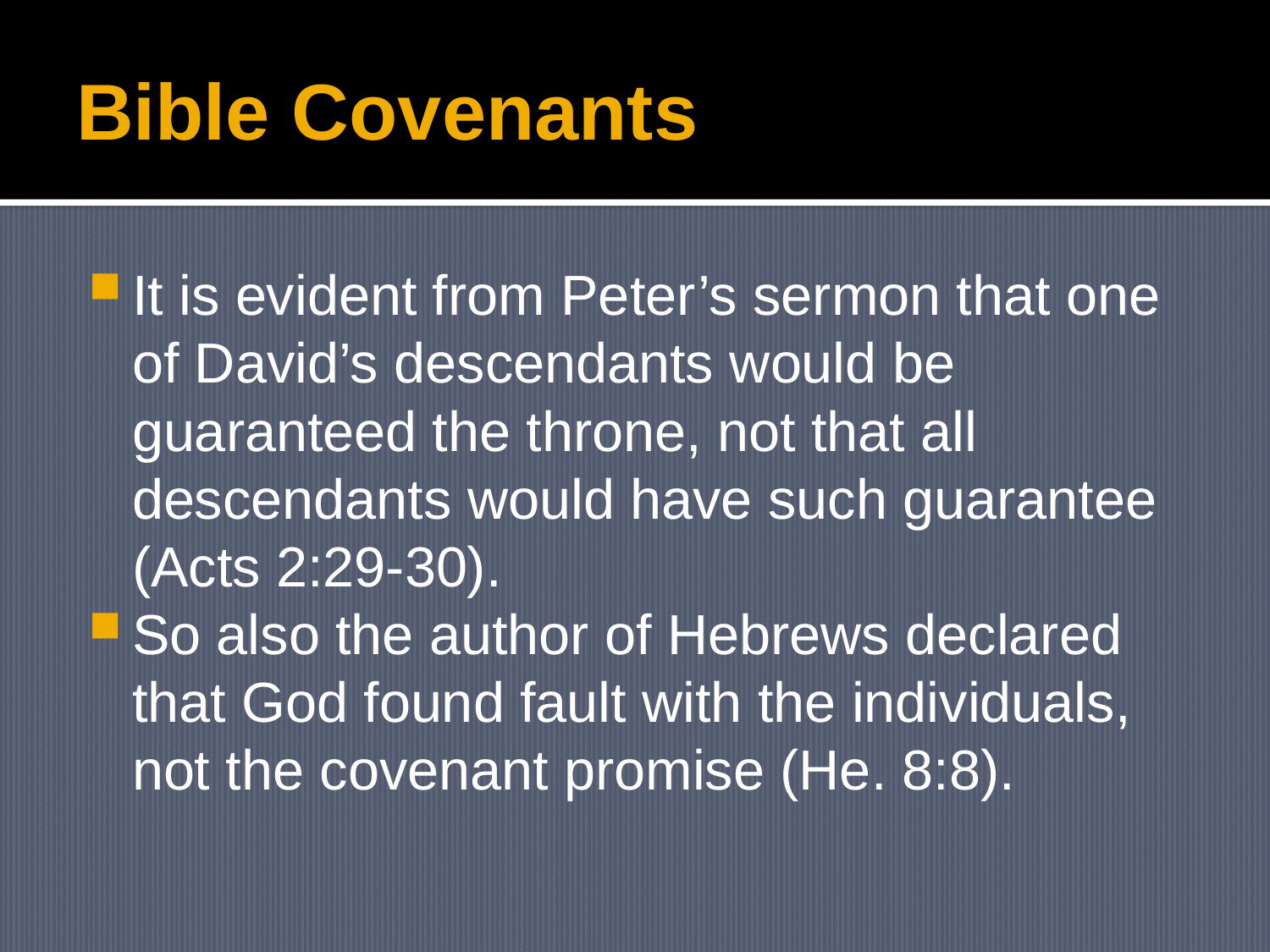

# Bible Covenants
It is evident from Peter’s sermon that one of David’s descendants would be guaranteed the throne, not that all descendants would have such guarantee (Acts 2:29-30).
So also the author of Hebrews declared that God found fault with the individuals, not the covenant promise (He. 8:8).